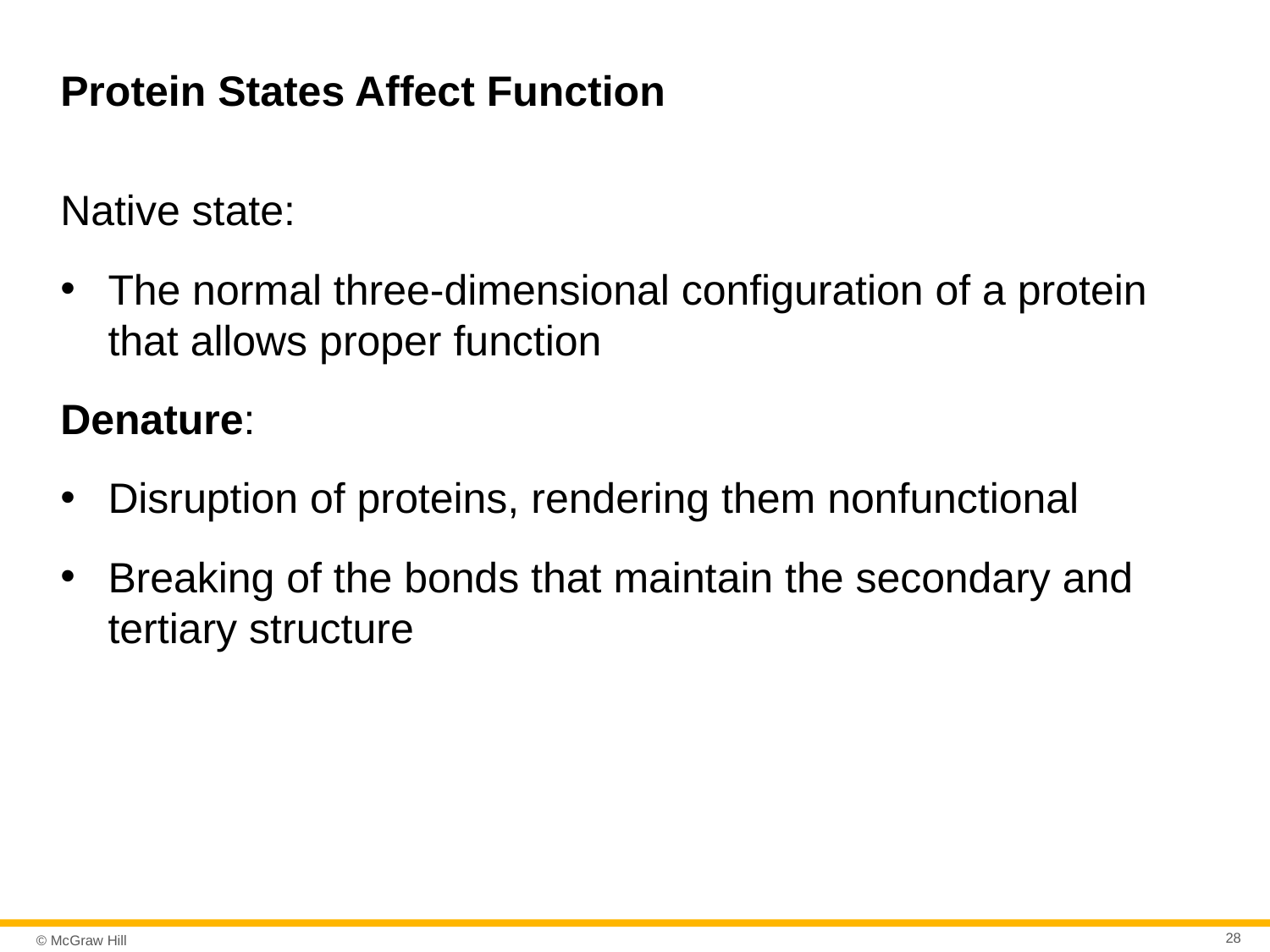

# Protein States Affect Function
Native state:
The normal three-dimensional configuration of a protein that allows proper function
Denature:
Disruption of proteins, rendering them nonfunctional
Breaking of the bonds that maintain the secondary and tertiary structure